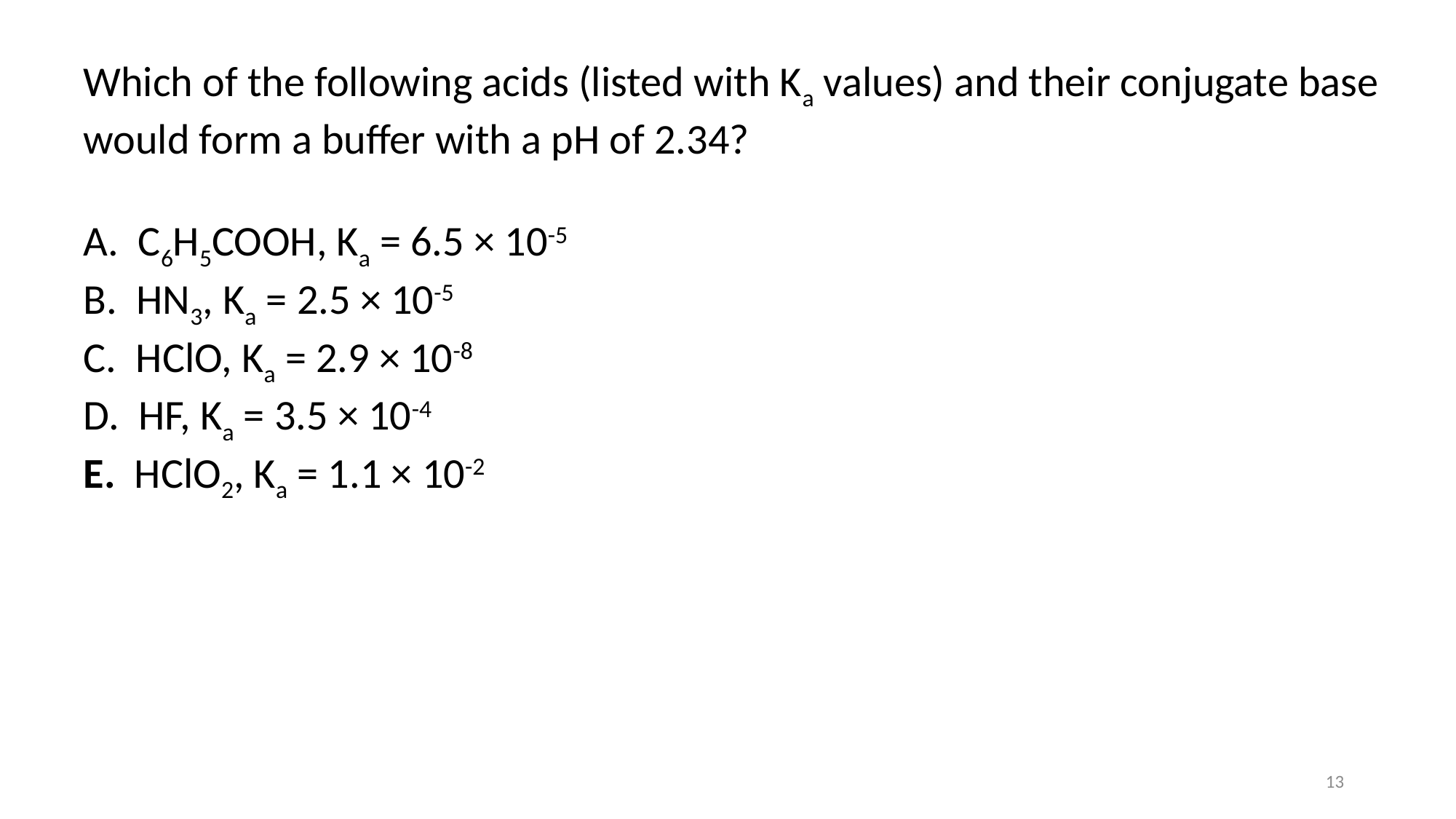

Which of the following acids (listed with Ka values) and their conjugate base would form a buffer with a pH of 2.34?

A.  C6H5COOH, Ka = 6.5 × 10-5
B.  HN3, Ka = 2.5 × 10-5
C.  HClO, Ka = 2.9 × 10-8
D.  HF, Ka = 3.5 × 10-4
E.  HClO2, Ka = 1.1 × 10-2
13